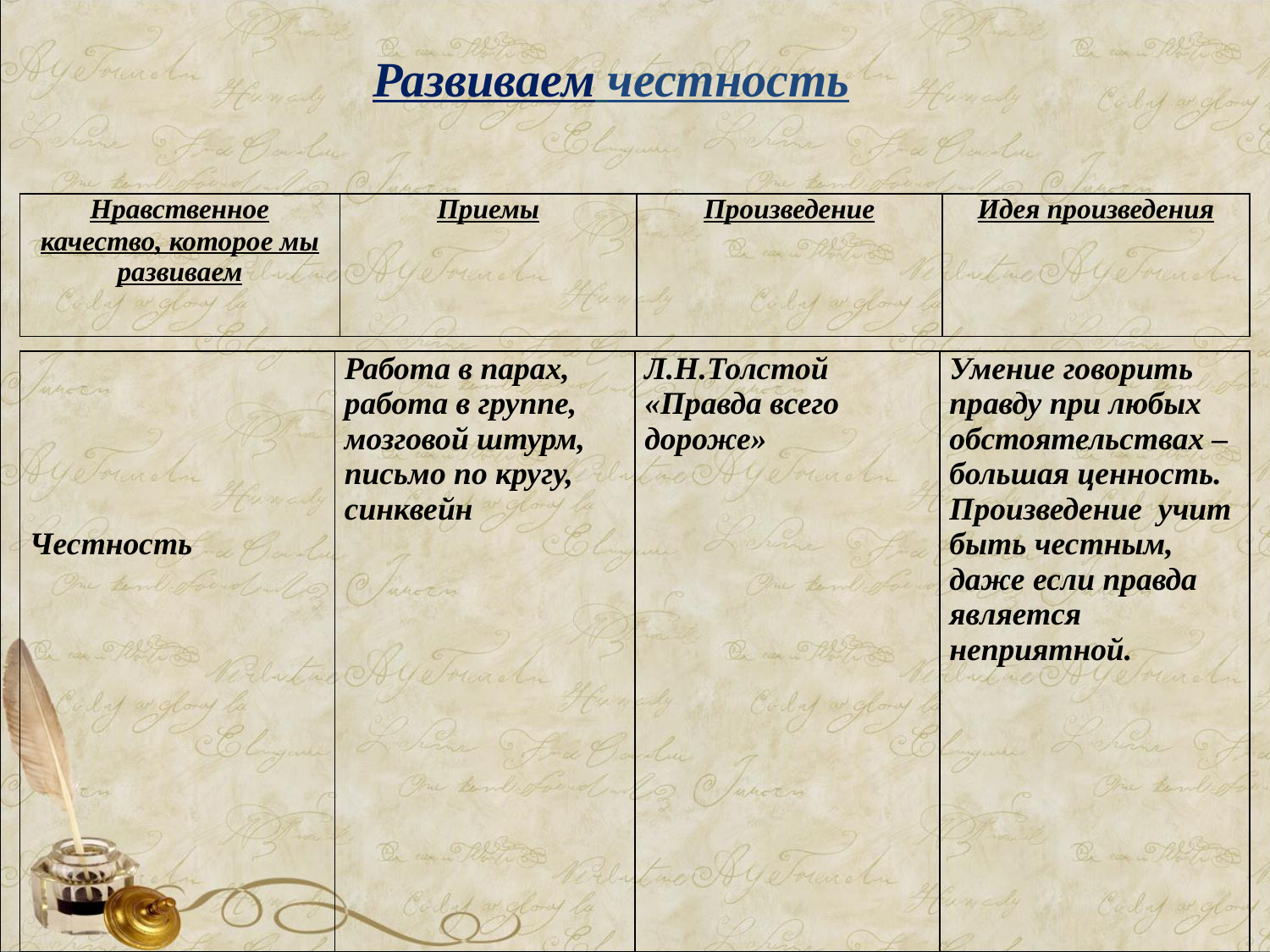

Развиваем честность
| Нравственное качество, которое мы развиваем | Приемы | Произведение | Идея произведения |
| --- | --- | --- | --- |
| Честность | Работа в парах, работа в группе, мозговой штурм, письмо по кругу, синквейн | Л.Н.Толстой «Правда всего дороже» | Умение говорить правду при любых обстоятельствах – большая ценность. Произведение учит быть честным, даже если правда является неприятной. |
| --- | --- | --- | --- |